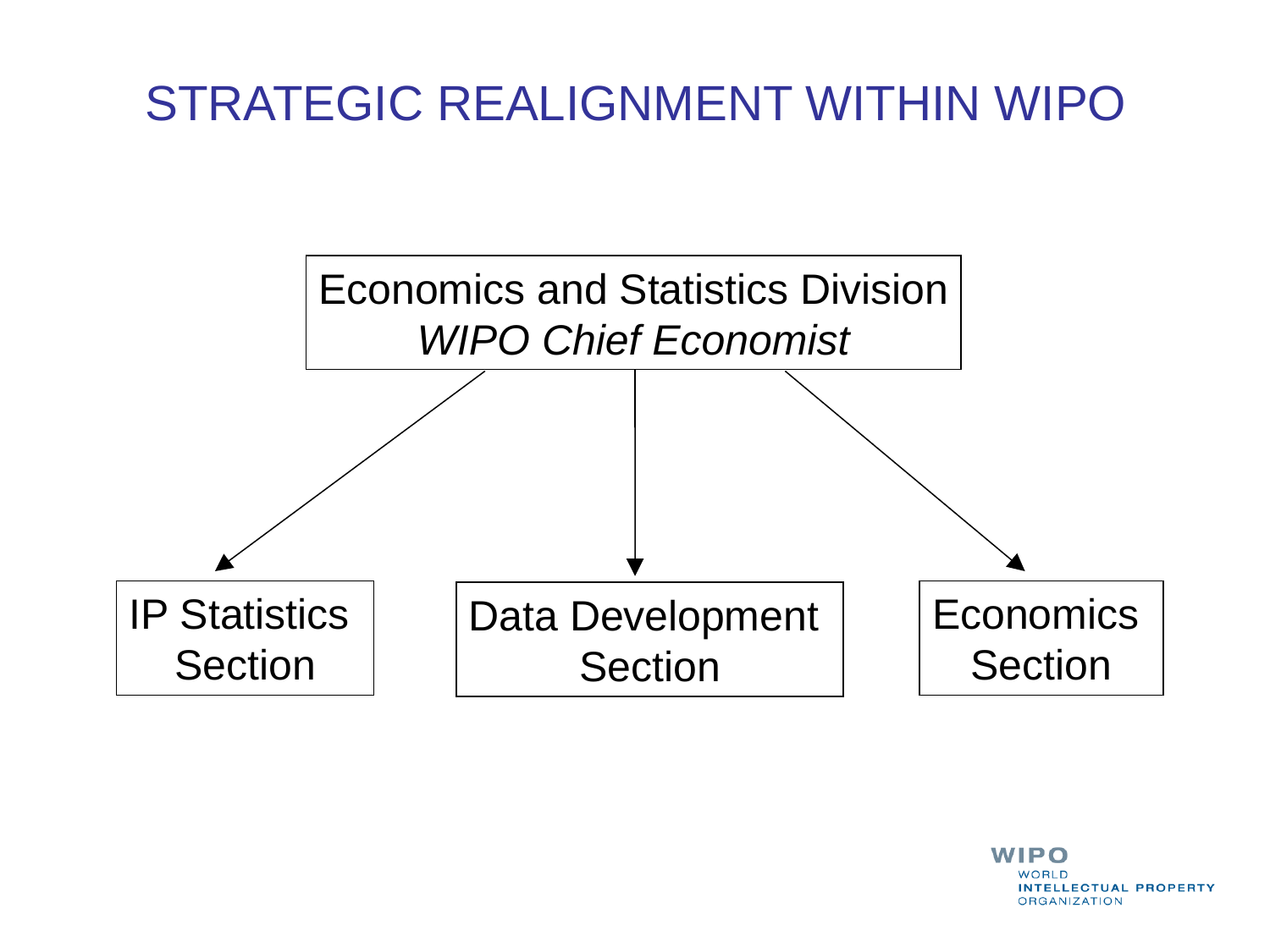

# STRATEGIC REALIGNMENT WITHIN WIPO
Economics and Statistics Division
WIPO Chief Economist

IP Statistics
Section
Economics
Section
Data Development
Section